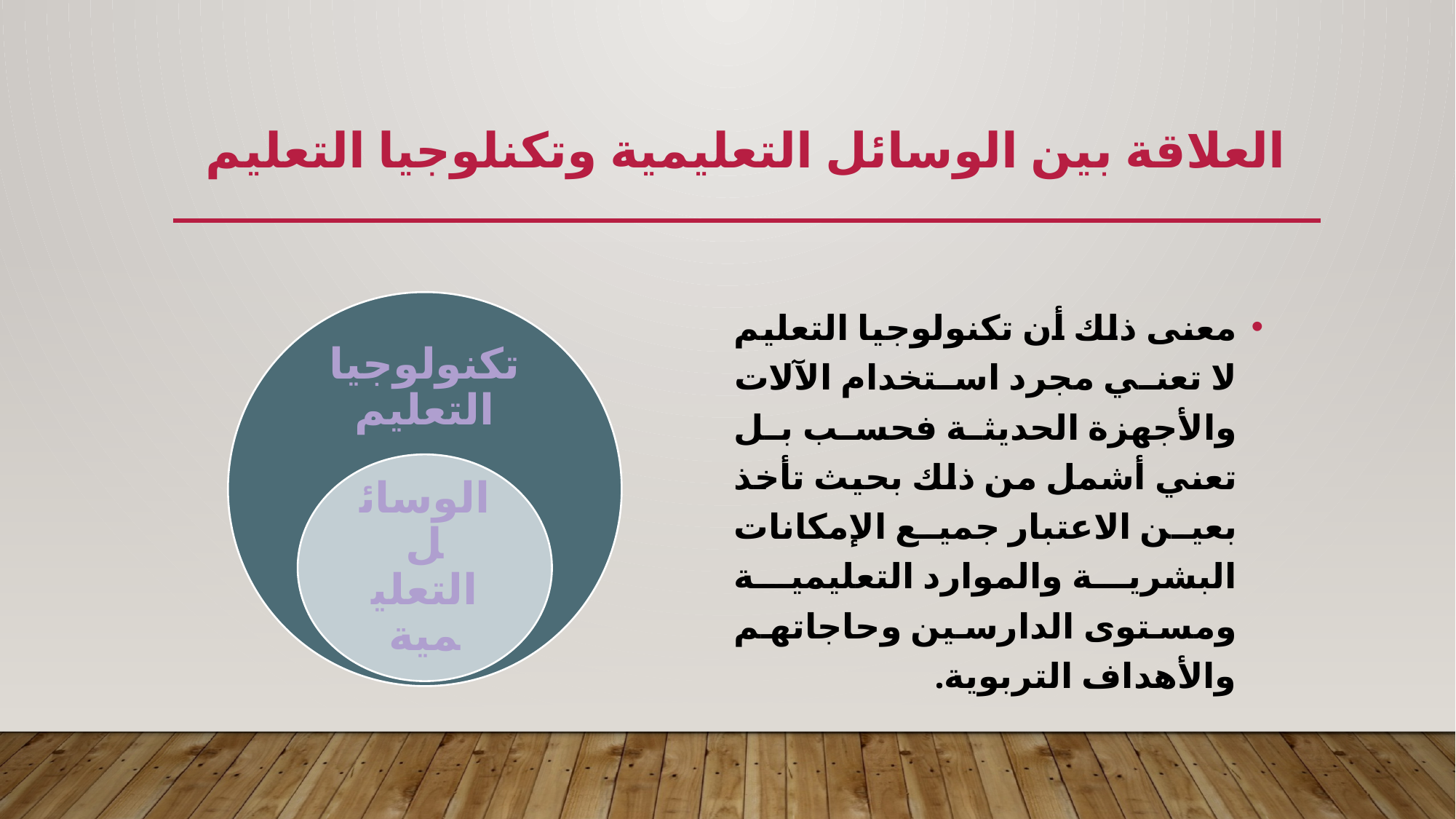

# العلاقة بين الوسائل التعليمية وتكنلوجيا التعليم
معنى ذلك أن تكنولوجيا التعليم لا تعني مجرد استخدام الآلات والأجهزة الحديثة فحسب بل تعني أشمل من ذلك بحيث تأخذ بعين الاعتبار جميع الإمكانات البشرية والموارد التعليمية ومستوى الدارسين وحاجاتهم والأهداف التربوية.

تكنولوجيا التعليم
الوسائل التعليمية